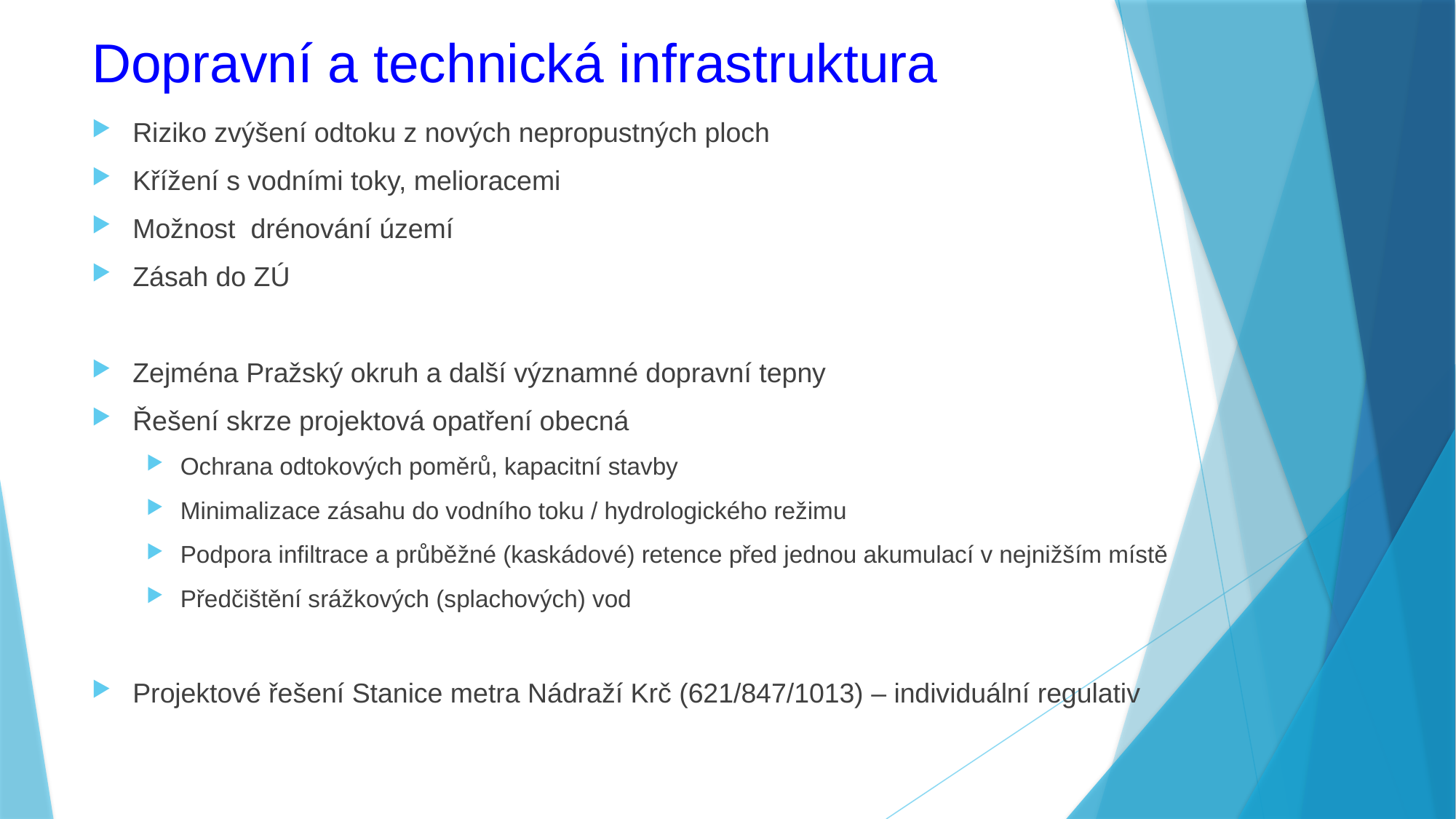

# Dopravní a technická infrastruktura
Riziko zvýšení odtoku z nových nepropustných ploch
Křížení s vodními toky, melioracemi
Možnost  drénování území
Zásah do ZÚ

Zejména Pražský okruh a další významné dopravní tepny
Řešení skrze projektová opatření obecná
Ochrana odtokových poměrů, kapacitní stavby
Minimalizace zásahu do vodního toku / hydrologického režimu
Podpora infiltrace a průběžné (kaskádové) retence před jednou akumulací v nejnižším místě
Předčištění srážkových (splachových) vod

Projektové řešení Stanice metra Nádraží Krč (621/847/1013) – individuální regulativ